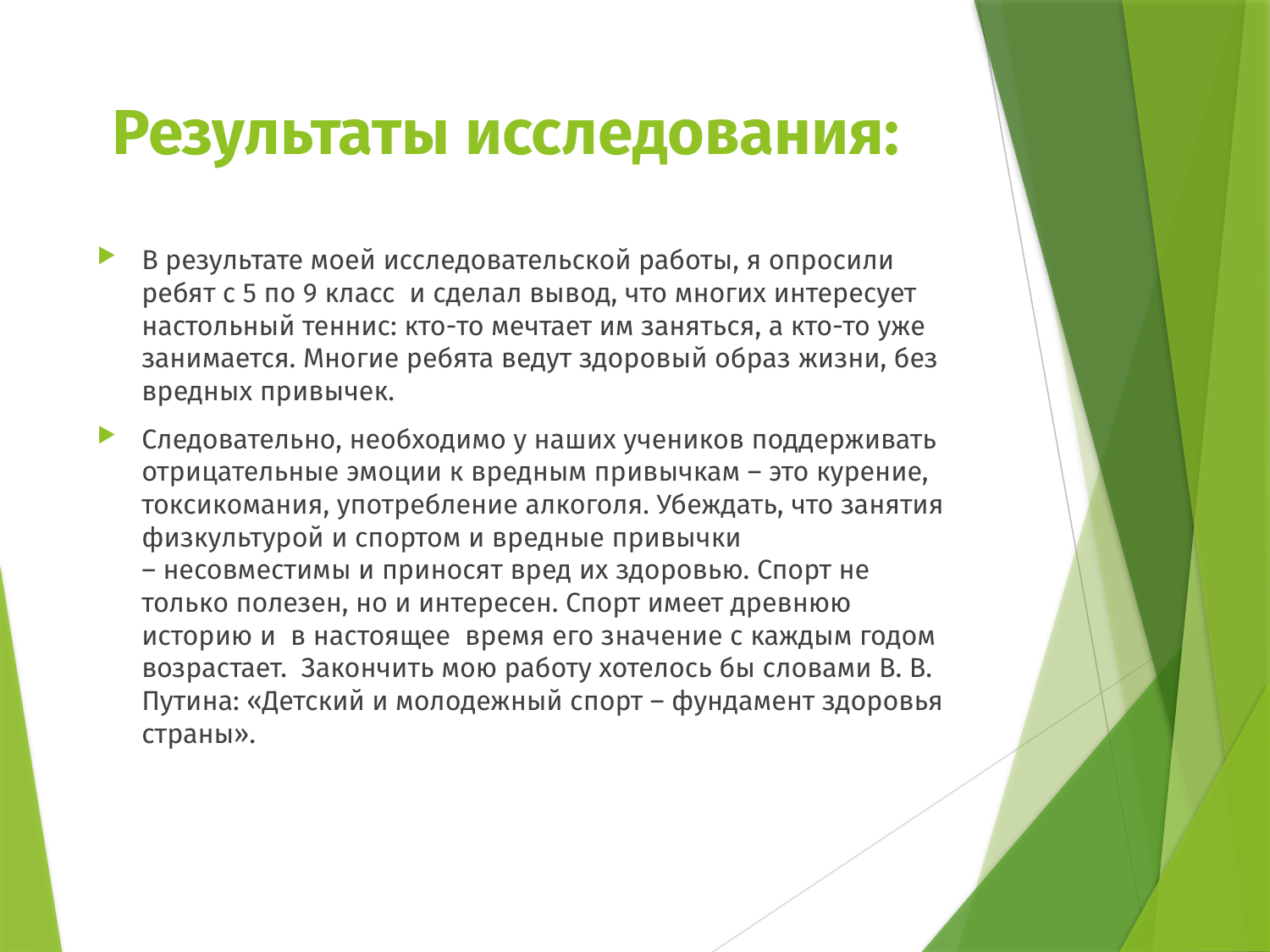

# Результаты исследования:
В результате моей исследовательской работы, я опросили ребят с 5 по 9 класс  и сделал вывод, что многих интересует настольный теннис: кто-то мечтает им заняться, а кто-то уже занимается. Многие ребята ведут здоровый образ жизни, без вредных привычек.
Следовательно, необходимо у наших учеников поддерживать отрицательные эмоции к вредным привычкам – это курение, токсикомания, употребление алкоголя. Убеждать, что занятия физкультурой и спортом и вредные привычки – несовместимы и приносят вред их здоровью. Спорт не только полезен, но и интересен. Спорт имеет древнюю историю и  в настоящее  время его значение с каждым годом возрастает.  Закончить мою работу хотелось бы словами В. В. Путина: «Детский и молодежный спорт – фундамент здоровья страны».